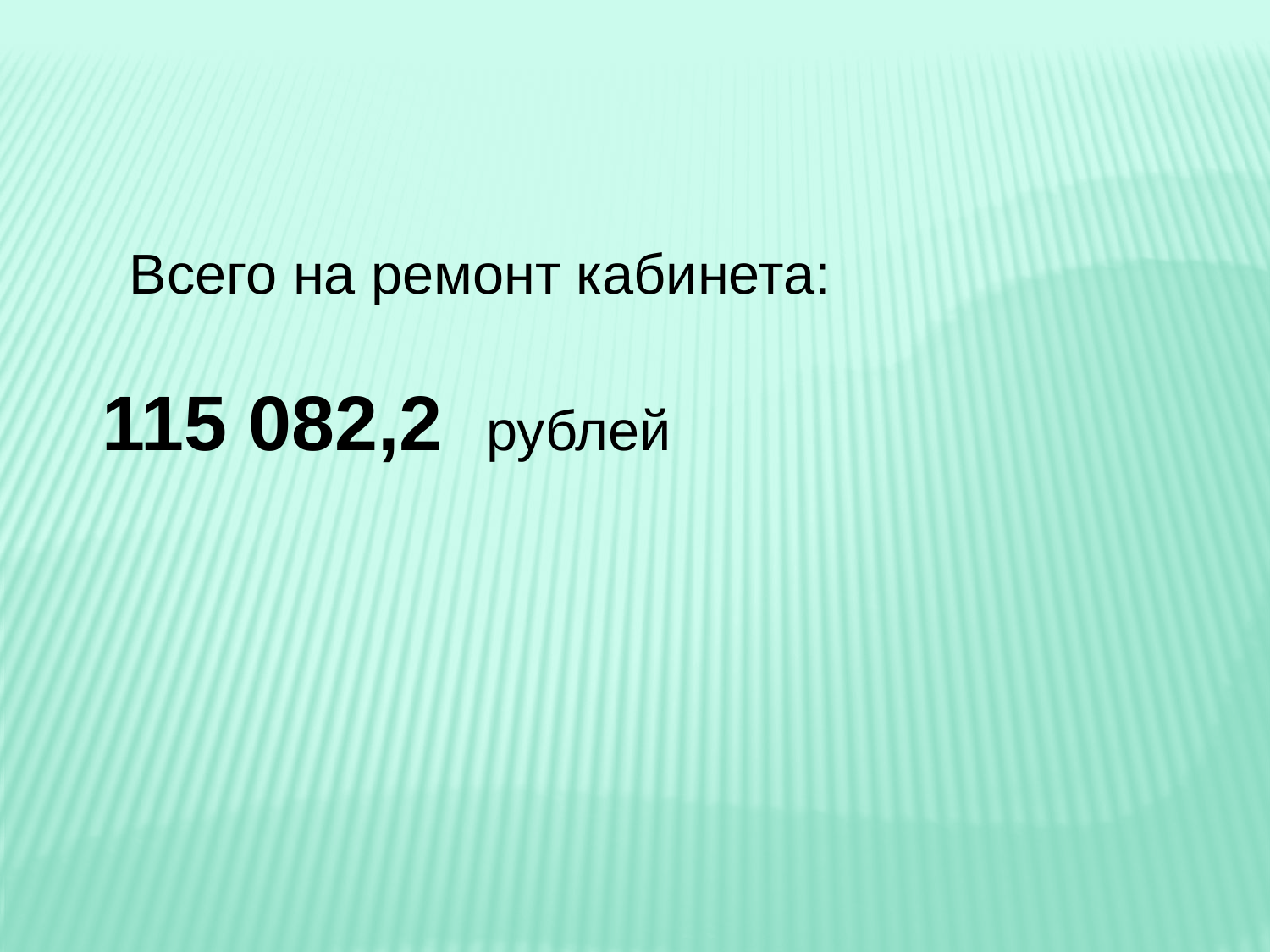

Всего на ремонт кабинета:

115 082,2  рублей